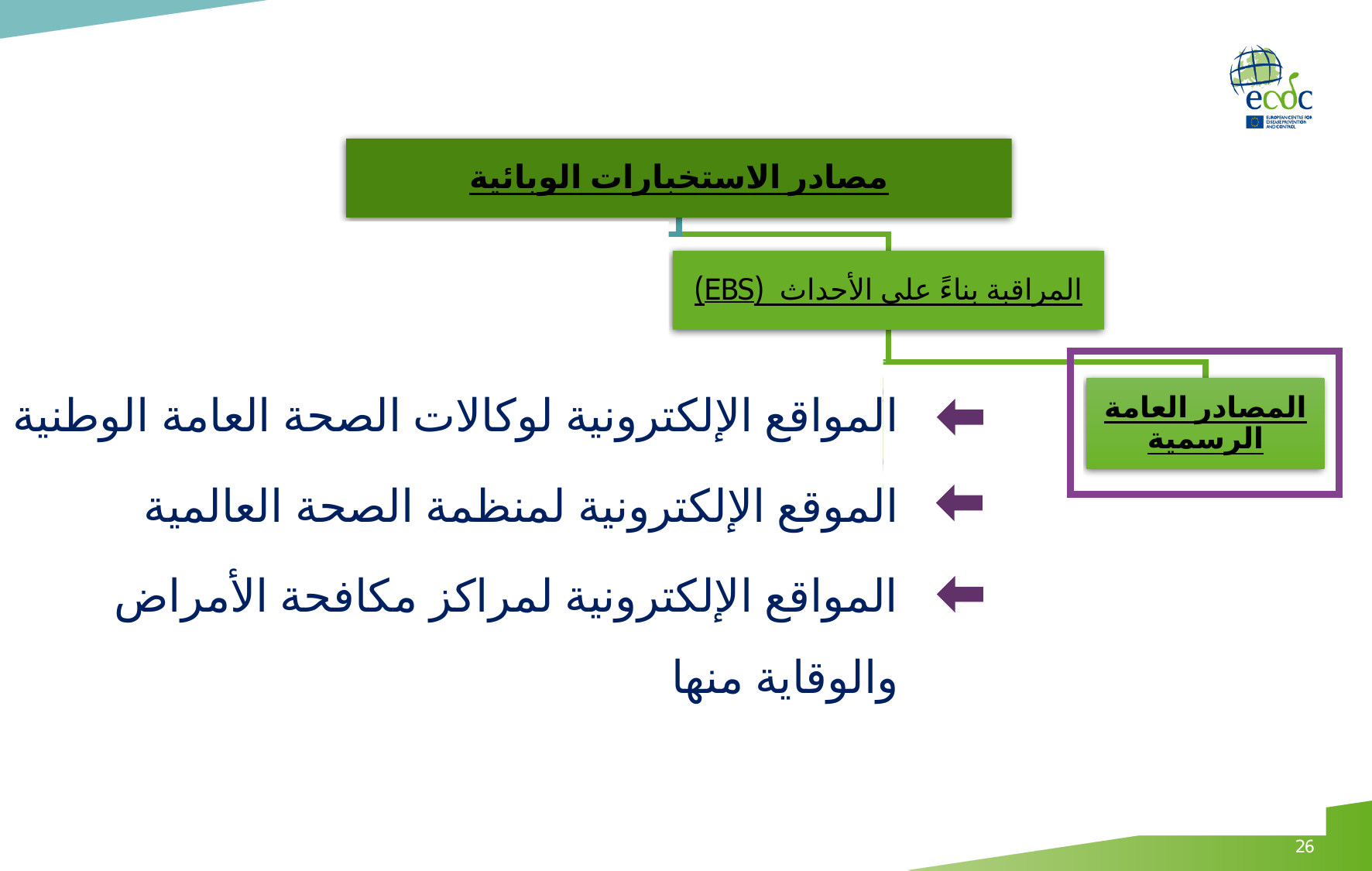

مصادر الاستخبارات الوبائية
المراقبة بناءً على المؤشرات (IBS)
 أنظمة المراقبة القطرية/الإقليمية
المراقبة بناءً على الأحداث  (EBS)
المصادر العامة الرسمية
 المصادر غير الرسمية
تطبيقات تجميع المعلومات عبر الويب
تخضع للإشراف
 تلقائية
وسائل التواصل الاجتماعي
 المراقبة اليدوية
 المراقبة التلقائية
المنصات المقيدة

المواقع الإلكترونية لوكالات الصحة العامة الوطنية
الموقع الإلكترونية لمنظمة الصحة العالمية
المواقع الإلكترونية لمراكز مكافحة الأمراض والوقاية منها

26